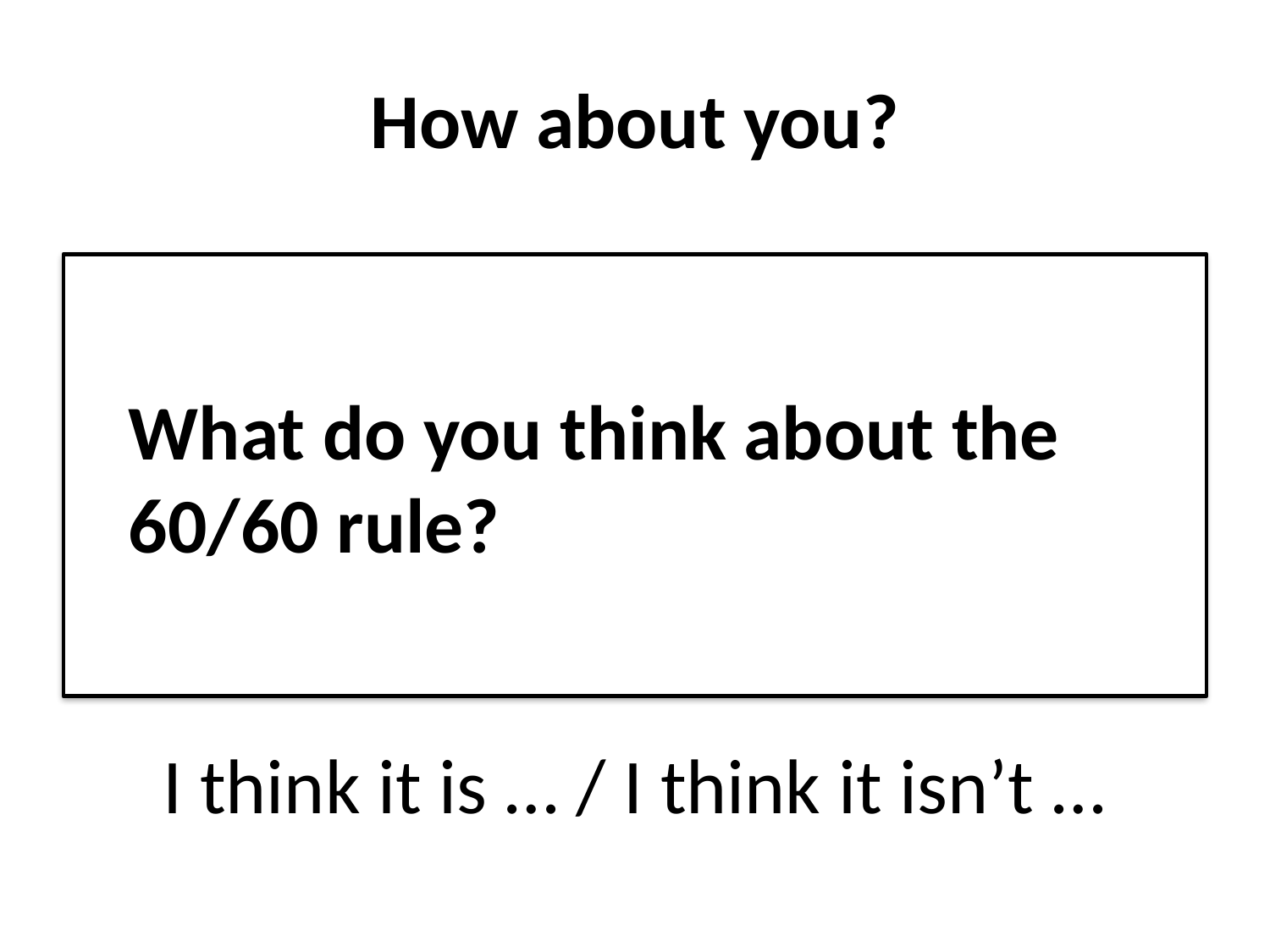

# How about you?

   What do you think about the
   60/60 rule?
I think it is … / I think it isn’t …